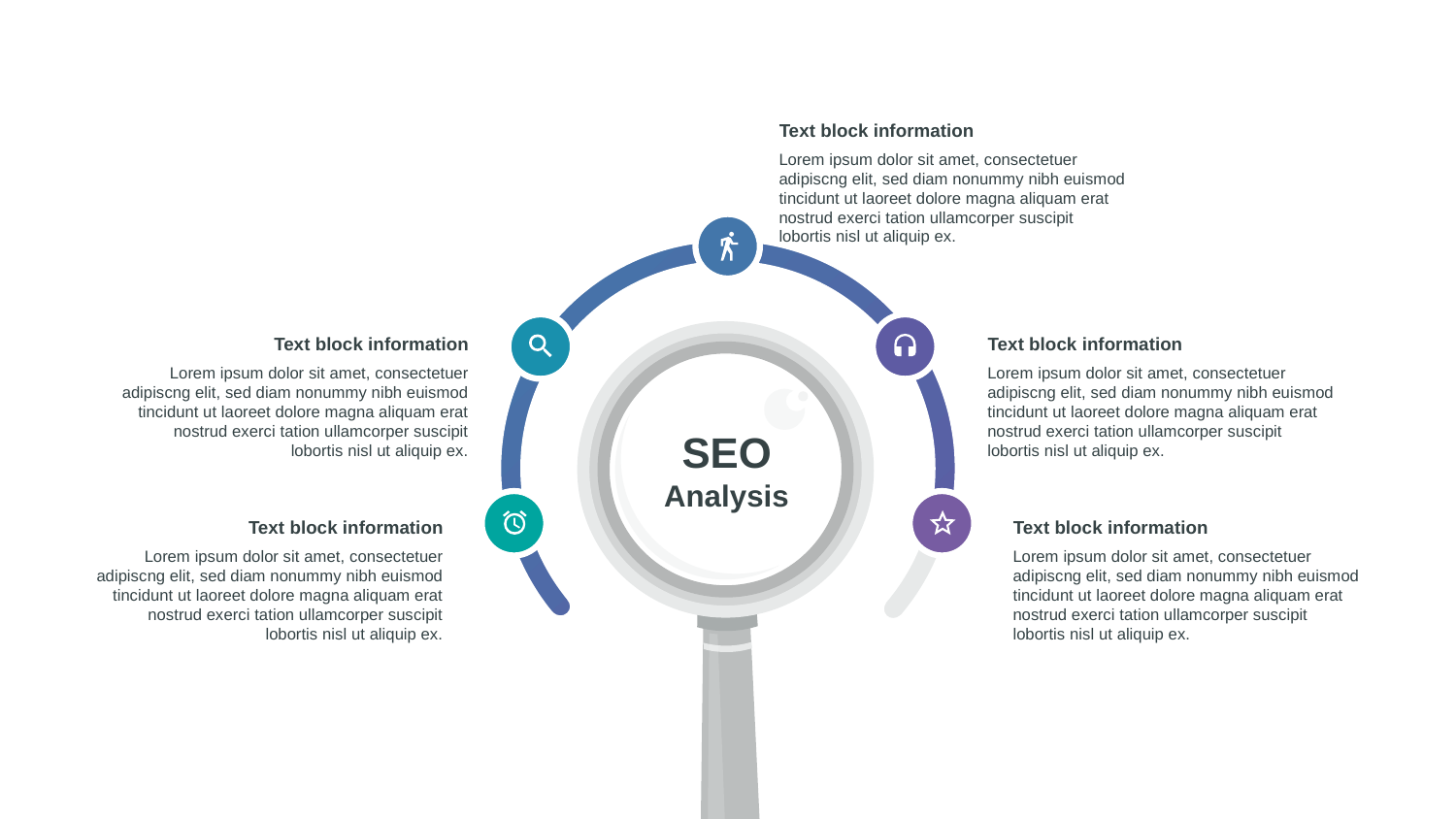

Text block information
Lorem ipsum dolor sit amet, consectetuer adipiscng elit, sed diam nonummy nibh euismod tincidunt ut laoreet dolore magna aliquam erat nostrud exerci tation ullamcorper suscipit lobortis nisl ut aliquip ex.

Text block information
Lorem ipsum dolor sit amet, consectetuer adipiscng elit, sed diam nonummy nibh euismod tincidunt ut laoreet dolore magna aliquam erat nostrud exerci tation ullamcorper suscipit lobortis nisl ut aliquip ex.
Text block information
Lorem ipsum dolor sit amet, consectetuer adipiscng elit, sed diam nonummy nibh euismod tincidunt ut laoreet dolore magna aliquam erat nostrud exerci tation ullamcorper suscipit lobortis nisl ut aliquip ex.

SEO
Analysis

Text block information
Lorem ipsum dolor sit amet, consectetuer adipiscng elit, sed diam nonummy nibh euismod tincidunt ut laoreet dolore magna aliquam erat nostrud exerci tation ullamcorper suscipit lobortis nisl ut aliquip ex.
Text block information
Lorem ipsum dolor sit amet, consectetuer adipiscng elit, sed diam nonummy nibh euismod tincidunt ut laoreet dolore magna aliquam erat nostrud exerci tation ullamcorper suscipit lobortis nisl ut aliquip ex.